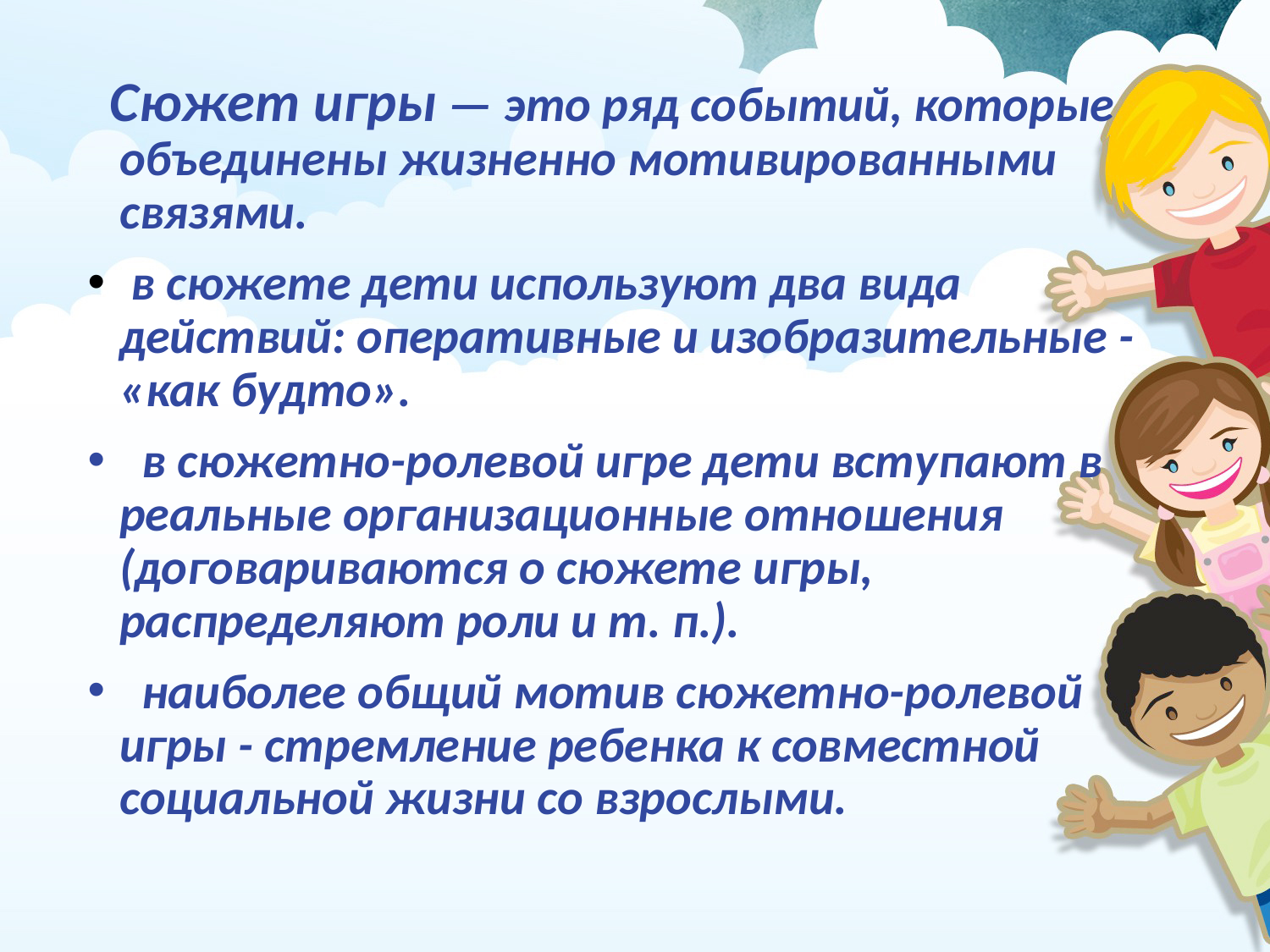

Сюжет игры — это ряд событий, которые объединены жизненно мотивированными связями.
 в сюжете дети используют два вида действий: оперативные и изобразительные - «как будто».
  в сюжетно-ролевой игре дети вступают в реальные организационные отношения (договариваются о сюжете игры, распределяют роли и т. п.).
  наиболее общий мотив сюжетно-ролевой игры - стремление ребенка к совместной социальной жизни со взрослыми.